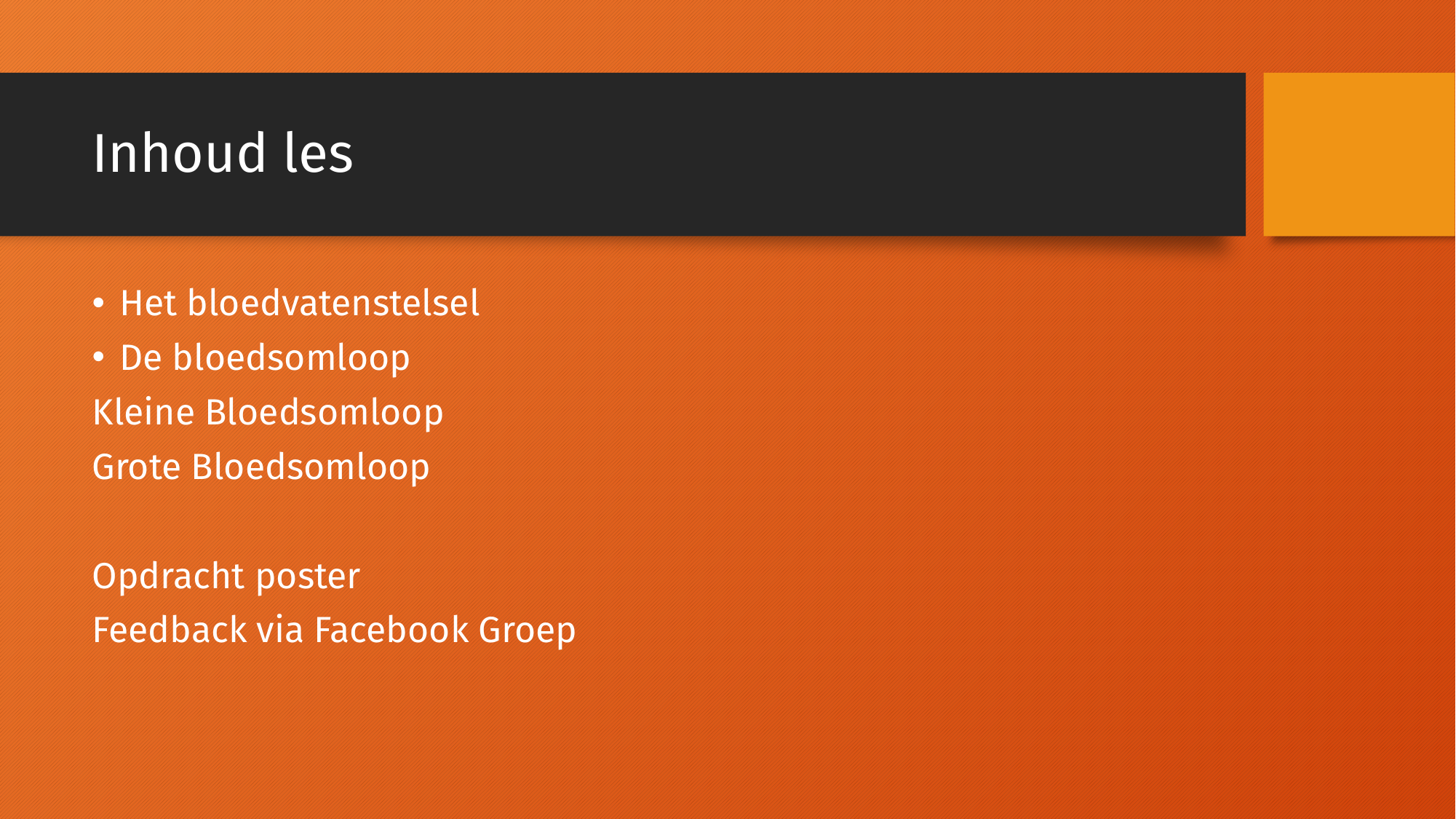

# Inhoud les
Het bloedvatenstelsel
De bloedsomloop
Kleine Bloedsomloop
Grote Bloedsomloop

Opdracht poster
Feedback via Facebook Groep